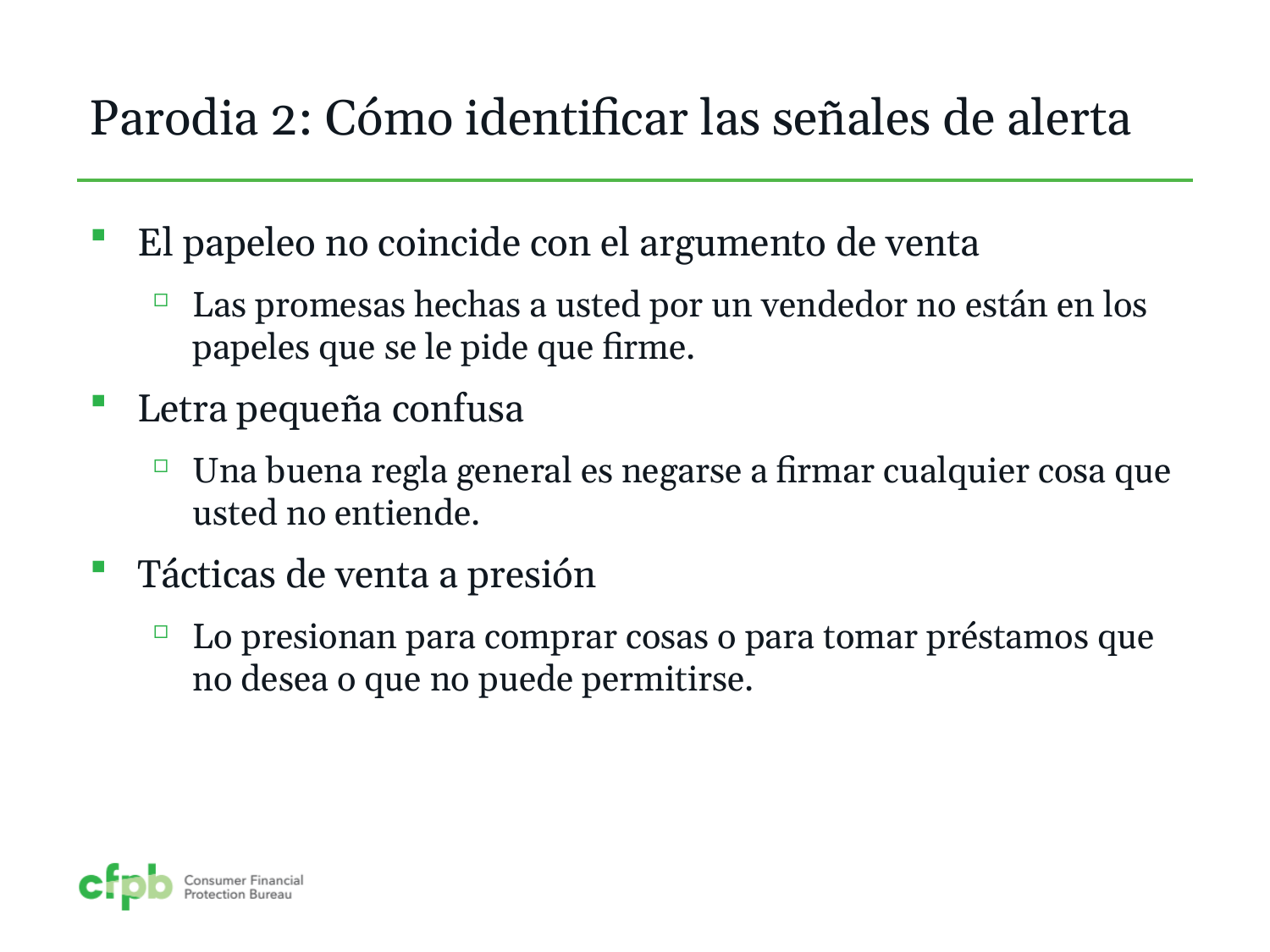

# Parodia 2: Cómo identificar las señales de alerta
El papeleo no coincide con el argumento de venta
Las promesas hechas a usted por un vendedor no están en los papeles que se le pide que firme.
Letra pequeña confusa
Una buena regla general es negarse a firmar cualquier cosa que usted no entiende.
Tácticas de venta a presión
Lo presionan para comprar cosas o para tomar préstamos que no desea o que no puede permitirse.